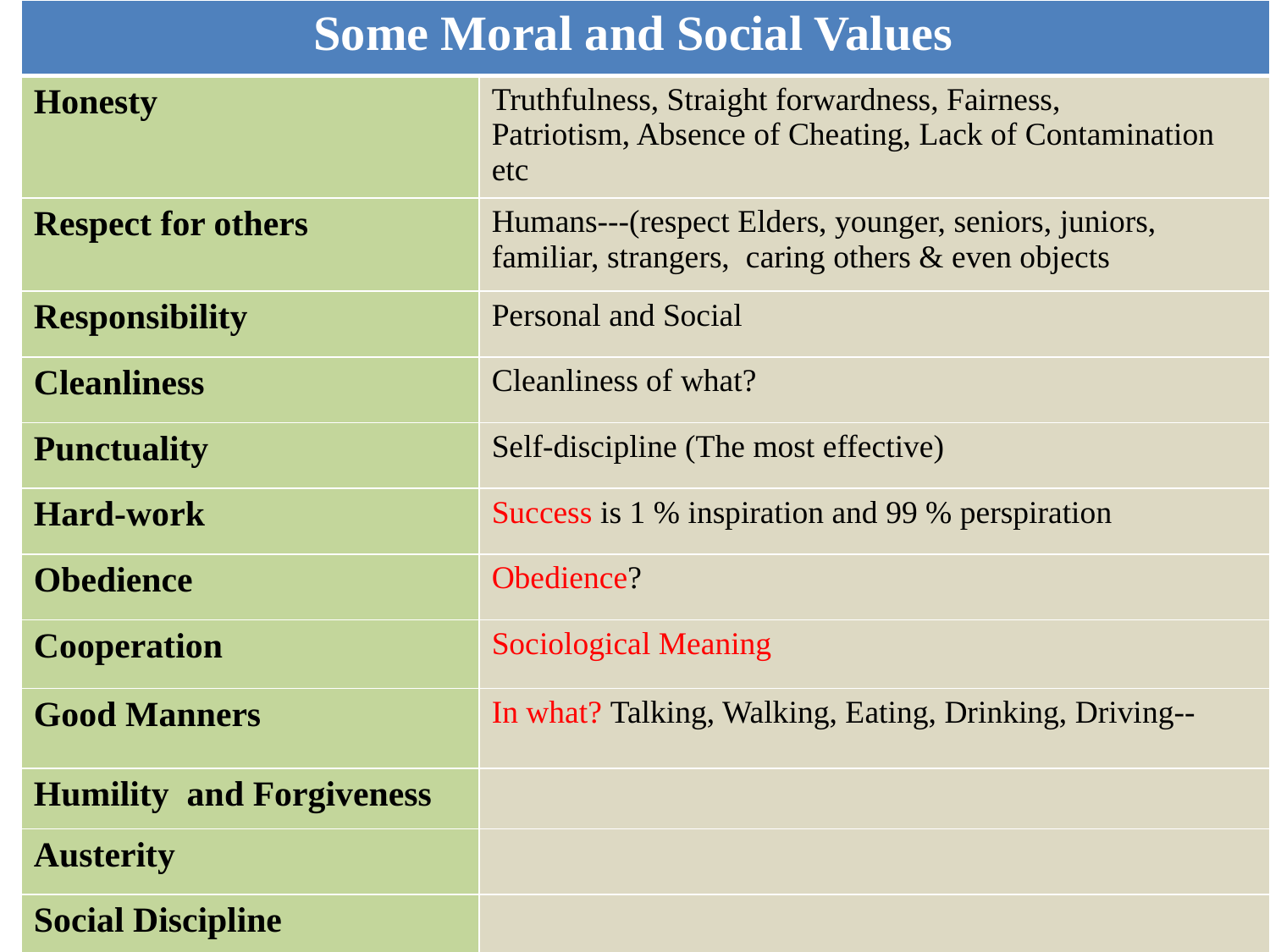

| Some Moral and Social Values |  |
| --- | --- |
| Honesty | Truthfulness, Straight forwardness, Fairness, Patriotism, Absence of Cheating, Lack of Contamination etc |
| Respect for others | Humans---(respect Elders, younger, seniors, juniors, familiar, strangers, caring others & even objects |
| Responsibility | Personal and Social |
| Cleanliness | Cleanliness of what? |
| Punctuality | Self-discipline (The most effective) |
| Hard-work | Success is 1 % inspiration and 99 % perspiration |
| Obedience | Obedience? |
| Cooperation | Sociological Meaning |
| Good Manners | In what? Talking, Walking, Eating, Drinking, Driving-- |
| Humility and Forgiveness |  |
| Austerity |  |
| Social Discipline |  |
8